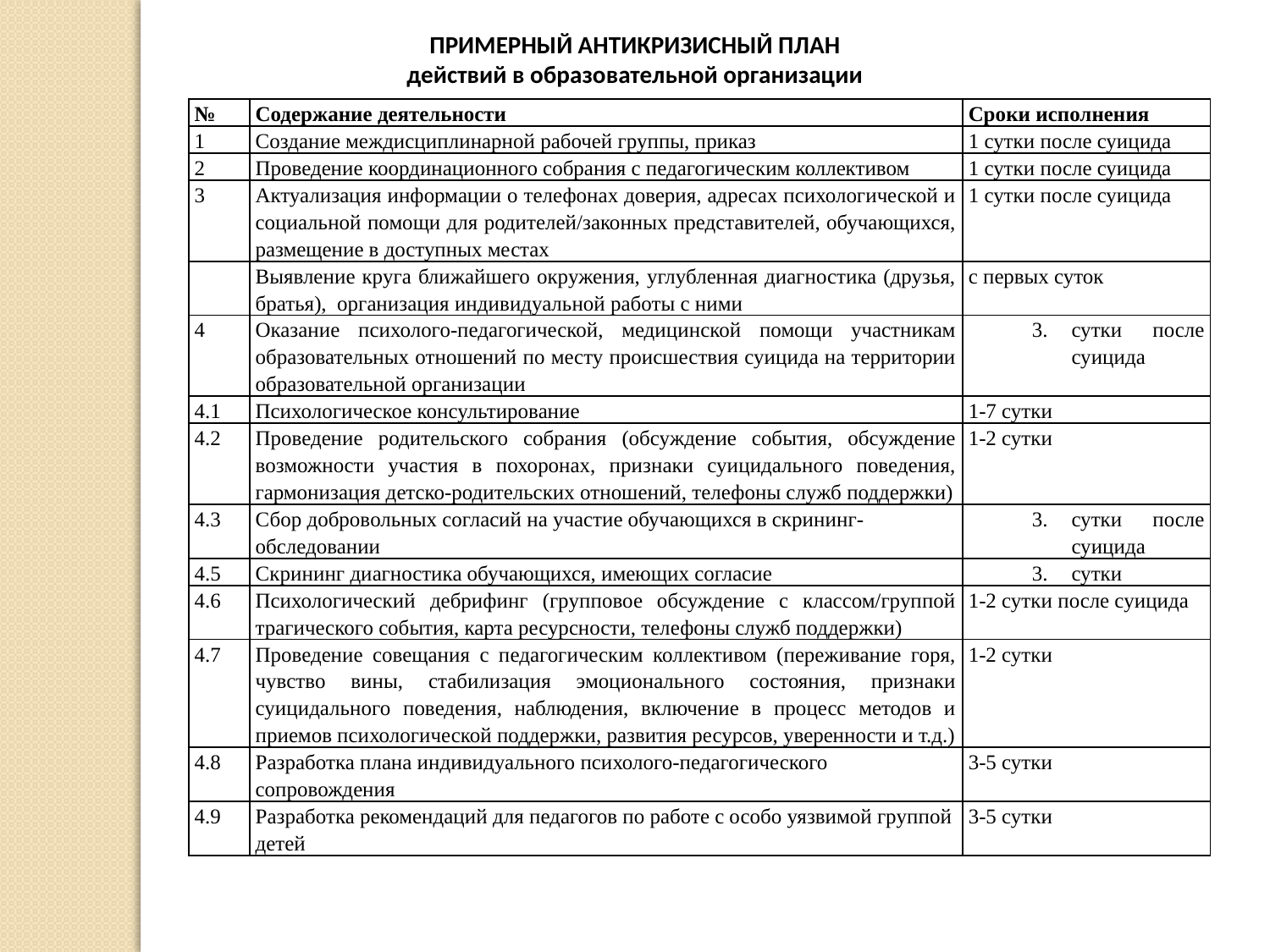

ПРИМЕРНЫЙ АНТИКРИЗИСНЫЙ ПЛАН
действий в образовательной организации

| № | Содержание деятельности | Сроки исполнения |
| --- | --- | --- |
| 1 | Создание междисциплинарной рабочей группы, приказ | 1 сутки после суицида |
| 2 | Проведение координационного собрания с педагогическим коллективом | 1 сутки после суицида |
| 3 | Актуализация информации о телефонах доверия, адресах психологической и социальной помощи для родителей/законных представителей, обучающихся, размещение в доступных местах | 1 сутки после суицида |
|  | Выявление круга ближайшего окружения, углубленная диагностика (друзья, братья), организация индивидуальной работы с ними | с первых суток |
| 4 | Оказание психолого-педагогической, медицинской помощи участникам образовательных отношений по месту происшествия суицида на территории образовательной организации | сутки после суицида |
| 4.1 | Психологическое консультирование | 1-7 сутки |
| 4.2 | Проведение родительского собрания (обсуждение события, обсуждение возможности участия в похоронах, признаки суицидального поведения, гармонизация детско-родительских отношений, телефоны служб поддержки) | 1-2 сутки |
| 4.3 | Сбор добровольных согласий на участие обучающихся в скрининг-обследовании | сутки после суицида |
| 4.5 | Скрининг диагностика обучающихся, имеющих согласие | сутки |
| 4.6 | Психологический дебрифинг (групповое обсуждение с классом/группой трагического события, карта ресурсности, телефоны служб поддержки) | 1-2 сутки после суицида |
| 4.7 | Проведение совещания с педагогическим коллективом (переживание горя, чувство вины, стабилизация эмоционального состояния, признаки суицидального поведения, наблюдения, включение в процесс методов и приемов психологической поддержки, развития ресурсов, уверенности и т.д.) | 1-2 сутки |
| 4.8 | Разработка плана индивидуального психолого-педагогического сопровождения | 3-5 сутки |
| 4.9 | Разработка рекомендаций для педагогов по работе с особо уязвимой группой детей | 3-5 сутки |